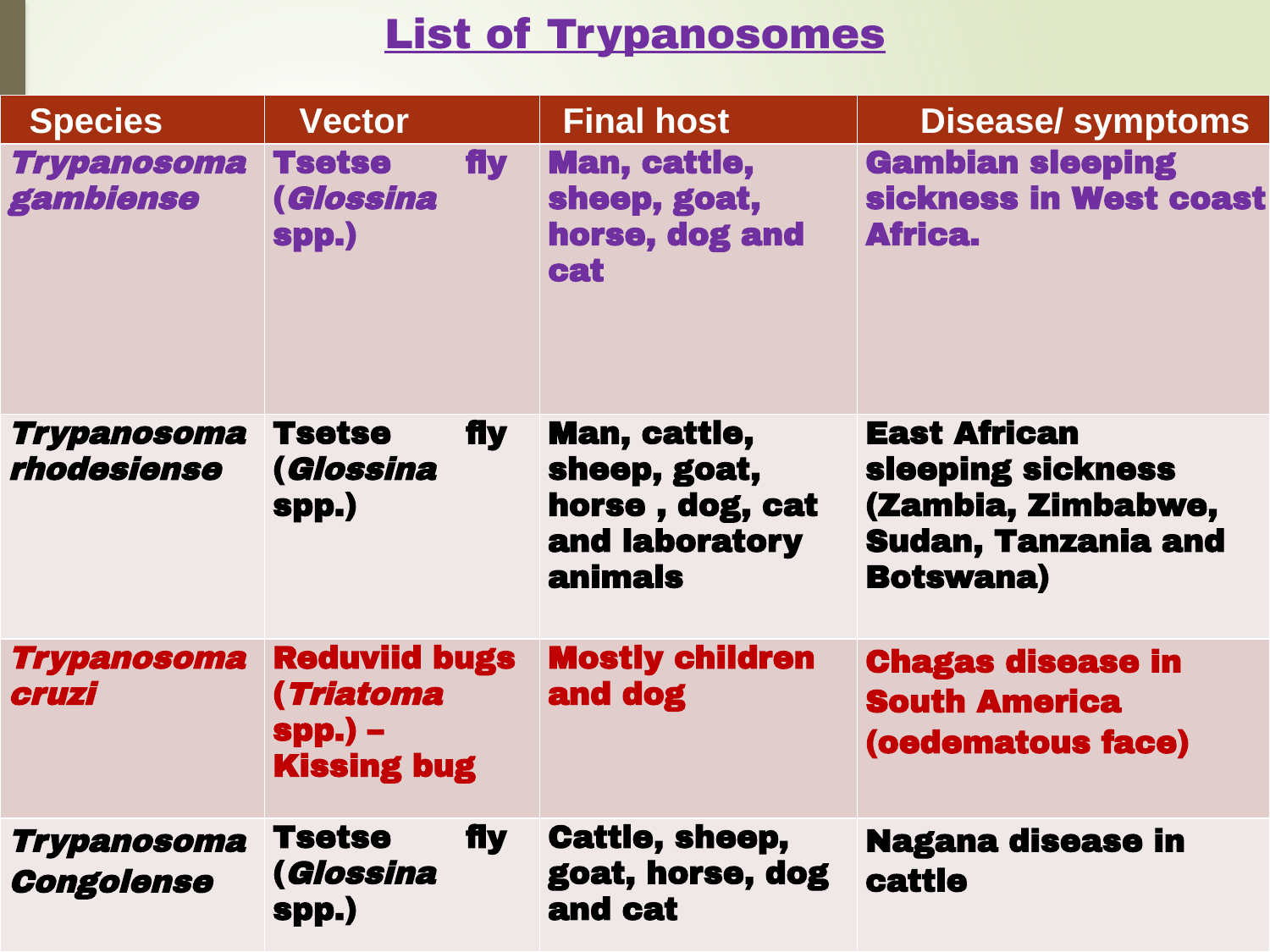

# List of Trypanosomes
| Species | Vector | Final host | Disease/ symptoms |
| --- | --- | --- | --- |
| Trypanosoma gambiense | Tsetse fly (Glossina spp.) | Man, cattle, sheep, goat, horse, dog and cat | Gambian sleeping sickness in West coast Africa. |
| Trypanosoma rhodesiense | Tsetse fly (Glossina spp.) | Man, cattle, sheep, goat, horse , dog, cat and laboratory animals | East African sleeping sickness (Zambia, Zimbabwe, Sudan, Tanzania and Botswana) |
| Trypanosoma cruzi | Reduviid bugs (Triatoma spp.) – Kissing bug | Mostly children and dog | Chagas disease in South America (oedematous face) |
| Trypanosoma Congolense | Tsetse fly (Glossina spp.) | Cattle, sheep, goat, horse, dog and cat | Nagana disease in cattle |